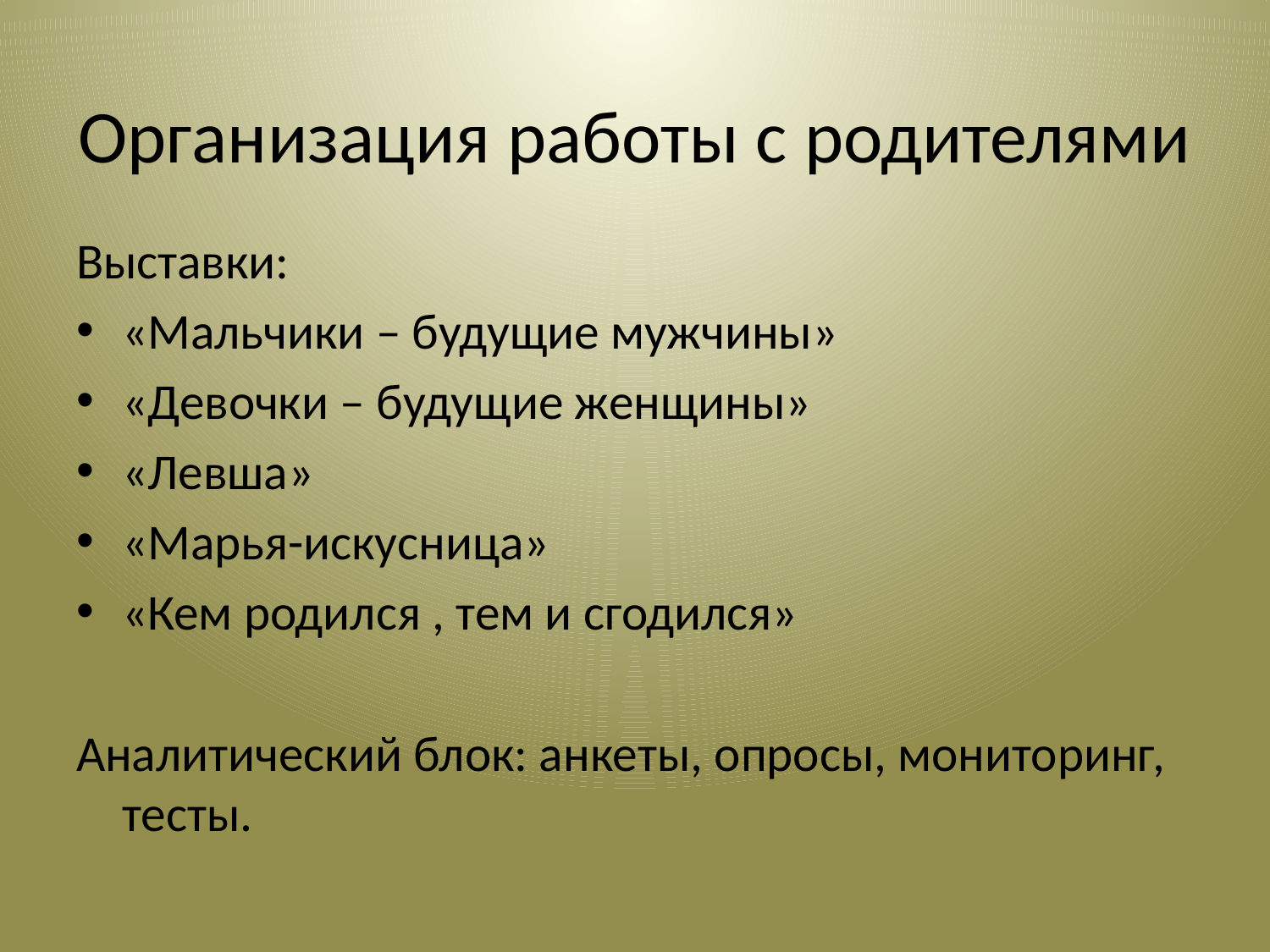

# Организация работы с родителями
Выставки:
«Мальчики – будущие мужчины»
«Девочки – будущие женщины»
«Левша»
«Марья-искусница»
«Кем родился , тем и сгодился»

Аналитический блок: анкеты, опросы, мониторинг, тесты.